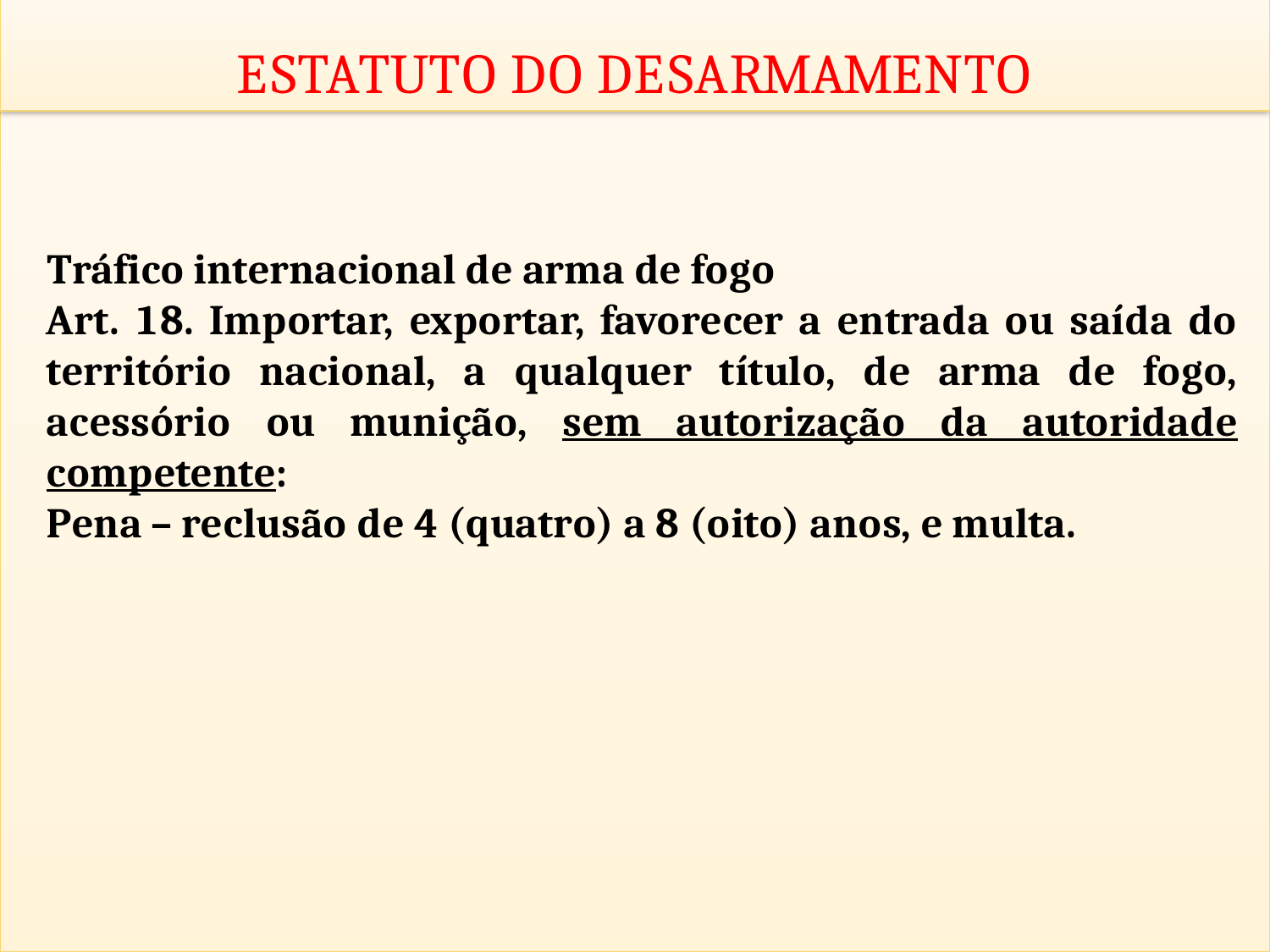

ESTATUTO DO DESARMAMENTO

Tráfico internacional de arma de fogo
Art. 18. Importar, exportar, favorecer a entrada ou saída do território nacional, a qualquer título, de arma de fogo, acessório ou munição, sem autorização da autoridade competente:
Pena – reclusão de 4 (quatro) a 8 (oito) anos, e multa.